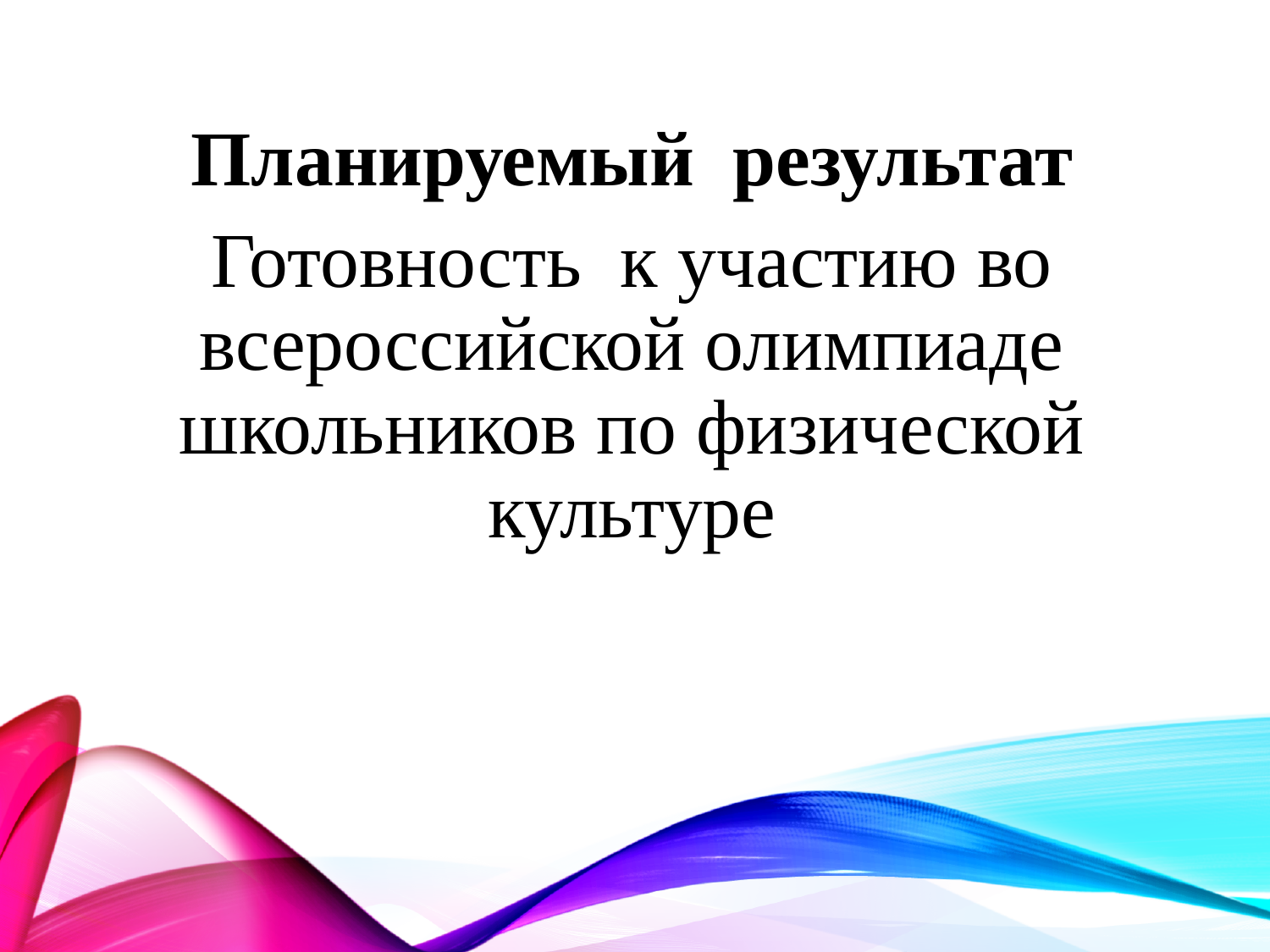

Планируемый  результат
Готовность  к участию во всероссийской олимпиаде школьников по физической культуре